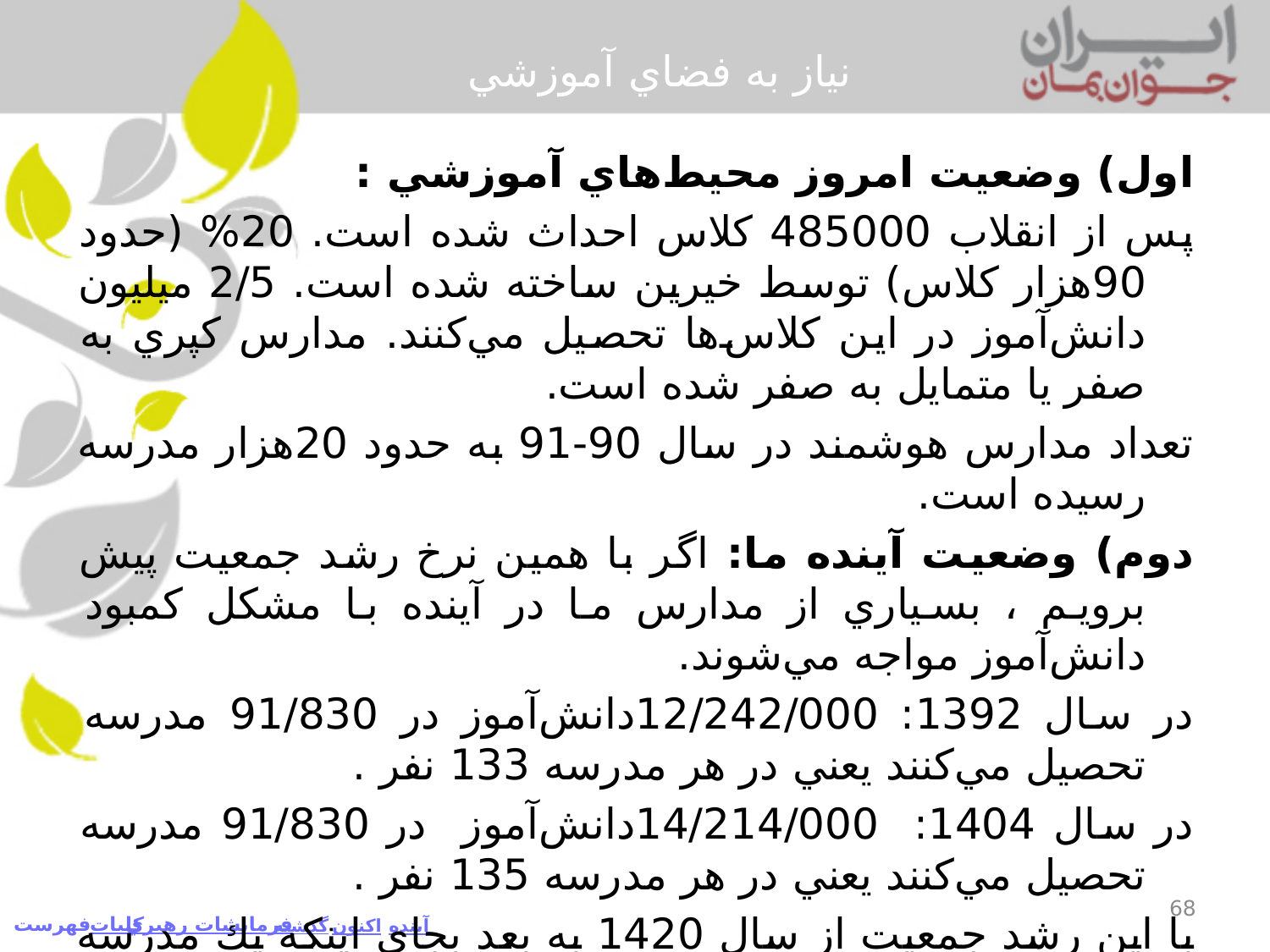

# نياز به فضاي آموزشي
اول) وضعيت امروز محيط‌هاي آموزشي :
	پس از انقلاب 485000 كلاس احداث شده است. 20% (حدود 90هزار كلاس) توسط خيرين ساخته شده است. 2/5 ميليون دانش‌آموز در اين كلاس‌ها تحصيل مي‌كنند. مدارس كپري به صفر يا متمايل به صفر شده است.
	تعداد مدارس هوشمند در سال 90-91 به حدود 20هزار مدرسه رسيده است.
دوم) وضعيت آينده ما: اگر با همين نرخ رشد جمعيت پيش برويم ، بسياري از مدارس ما در آينده با مشكل كمبود دانش‌آموز مواجه مي‌شوند.
	در سال 1392: 12/242/000دانش‌آموز در 91/830 مدرسه تحصيل مي‌كنند يعني در هر مدرسه 133 نفر .
	در سال 1404:  14/214/000دانش‌آموز  در 91/830 مدرسه تحصيل مي‌كنند يعني در هر مدرسه 135 نفر .
	با اين رشد جمعيت از سال 1420 به بعد بجاي اينكه يك مدرسه چند شيفت درس داشته باشد (مانند دهه شصت) ، بايد چند مدرسه را باهم ادغام كنيم.
68